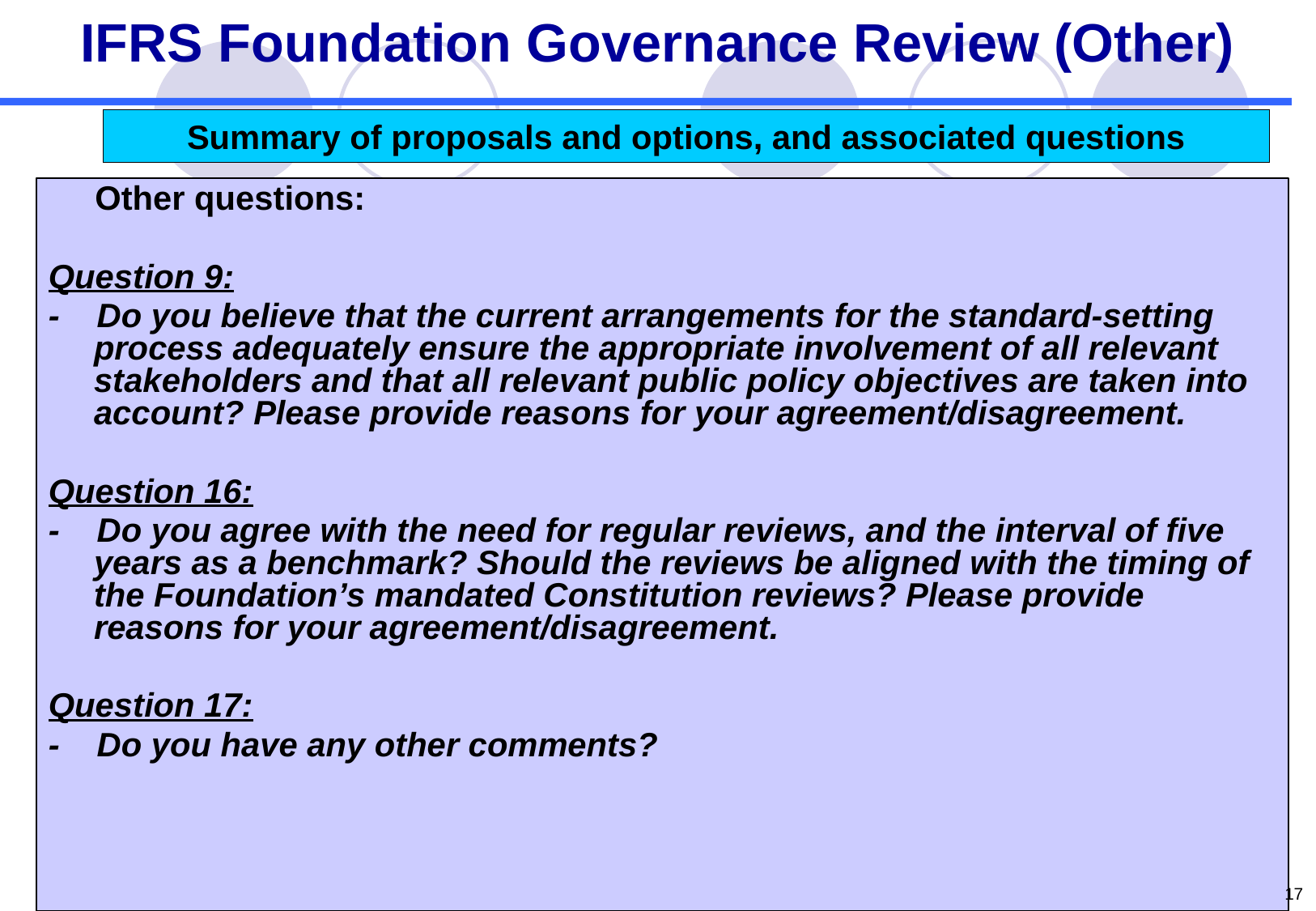

# IFRS Foundation Governance Review (Other)

Summary of proposals and options, and associated questions
     Other questions:

Question 9:
-    Do you believe that the current arrangements for the standard-setting process adequately ensure the appropriate involvement of all relevant stakeholders and that all relevant public policy objectives are taken into account? Please provide reasons for your agreement/disagreement.

Question 16:
-    Do you agree with the need for regular reviews, and the interval of five years as a benchmark? Should the reviews be aligned with the timing of the Foundation’s mandated Constitution reviews? Please provide reasons for your agreement/disagreement.

Question 17:
-    Do you have any other comments?
17